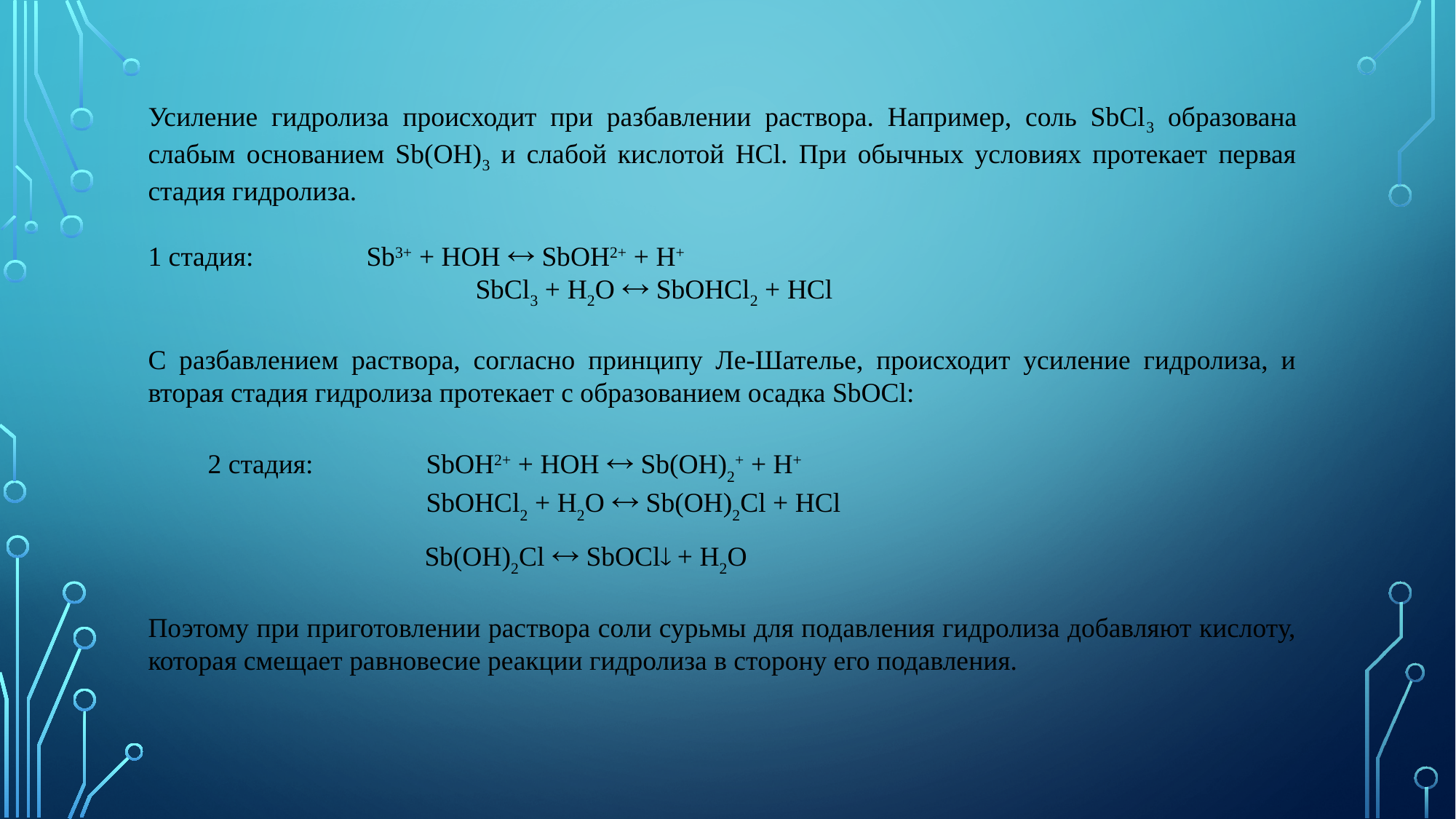

Усиление гидролиза происходит при разбавлении раствора. Например, соль SbCl3 образована слабым основанием Sb(OH)3 и слабой кислотой HCl. При обычных условиях протекает первая стадия гидролиза.

1 стадия:		Sb3+ + HOH ↔ SbOH2+ + H+
			SbCl3 + H2O ↔ SbOHCl2 + HCl

С разбавлением раствора, согласно принципу Ле-Шателье, происходит усиление гидролиза, и вторая стадия гидролиза протекает с образованием осадка SbOCl:

                                        Sb(OH)2Cl ↔ SbOCl↓ + H2O

Поэтому при приготовлении раствора соли сурьмы для подавления гидролиза добавляют кислоту, которая смещает равновесие реакции гидролиза в сторону его подавления.

2 стадия:		SbOH2+ + HOH ↔ Sb(OH)2+ + H+
		SbOHCl2 + H2O ↔ Sb(OH)2Cl + HCl